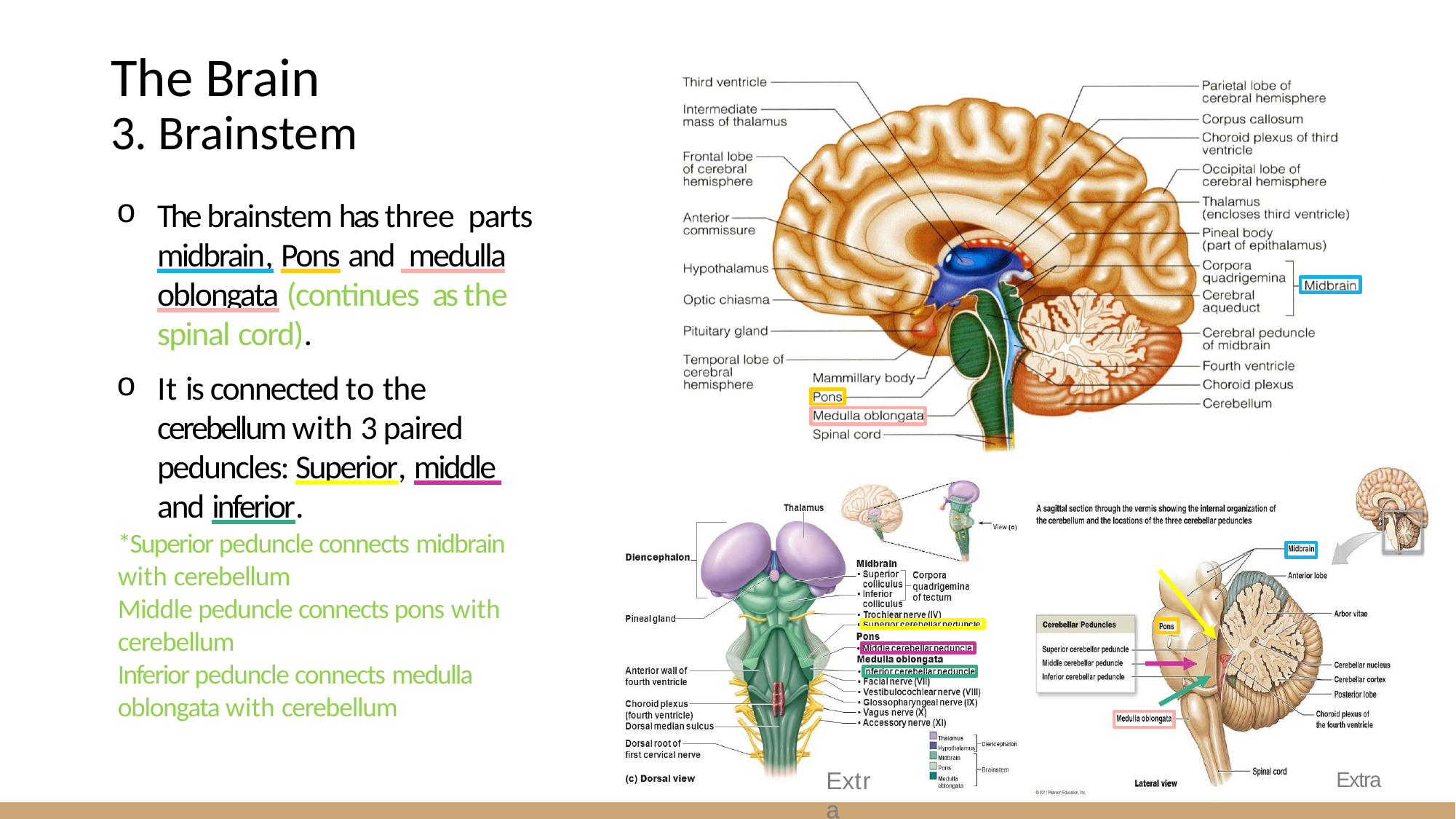

The Brain
3. Brainstem

The brainstem has three  parts
midbrain, Pons and  medulla oblongata (continues  as the spinal cord).
It is connected to the  cerebellum with 3 paired  peduncles: Superior, middle  and inferior.
*Superior peduncle connects midbrain
with cerebellum
Middle peduncle connects pons with  cerebellum
Inferior peduncle connects medulla
oblongata with cerebellum

Extra
Extra